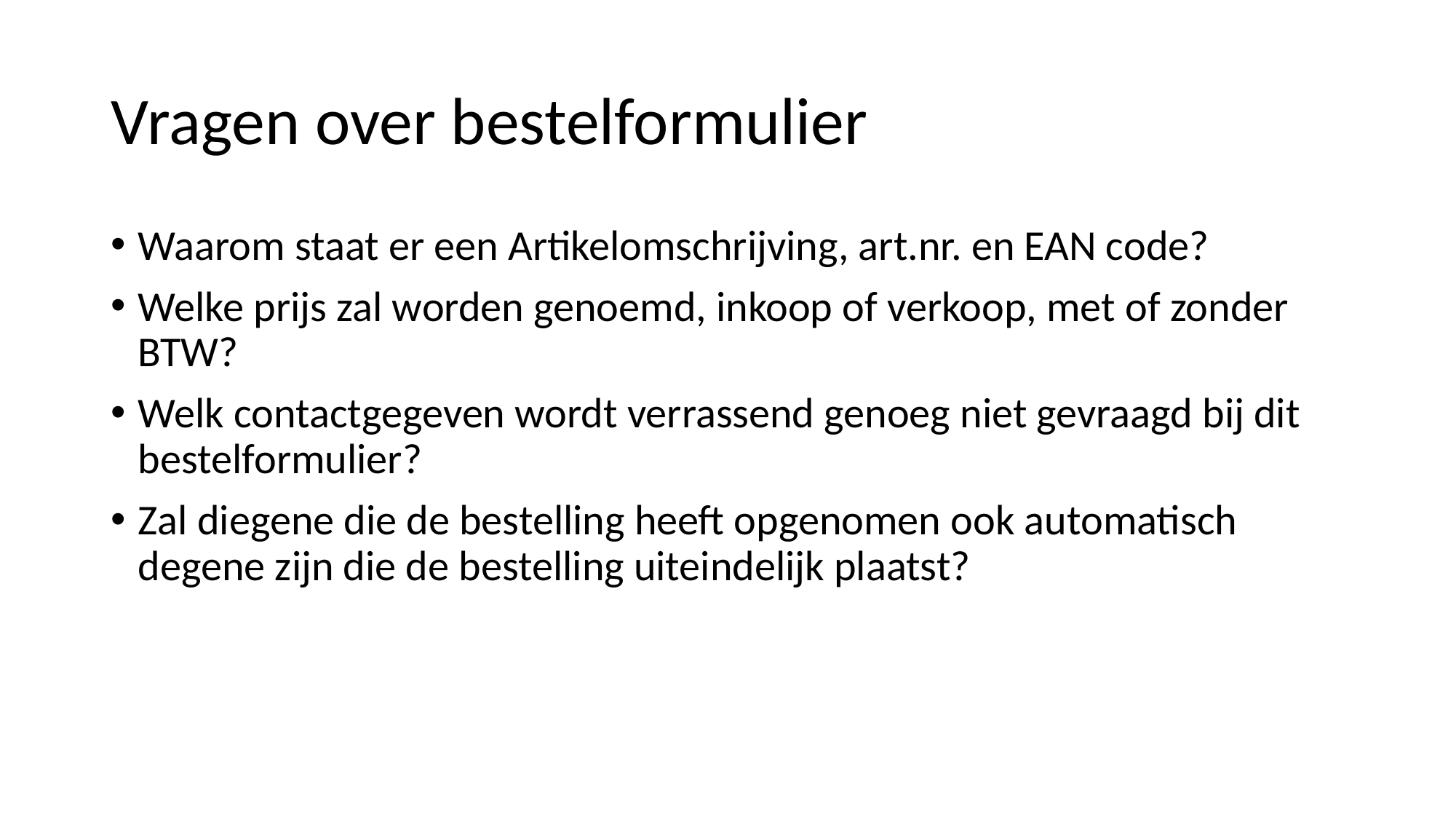

# Vragen over bestelformulier
Waarom staat er een Artikelomschrijving, art.nr. en EAN code?
Welke prijs zal worden genoemd, inkoop of verkoop, met of zonder BTW?
Welk contactgegeven wordt verrassend genoeg niet gevraagd bij dit bestelformulier?
Zal diegene die de bestelling heeft opgenomen ook automatisch degene zijn die de bestelling uiteindelijk plaatst?